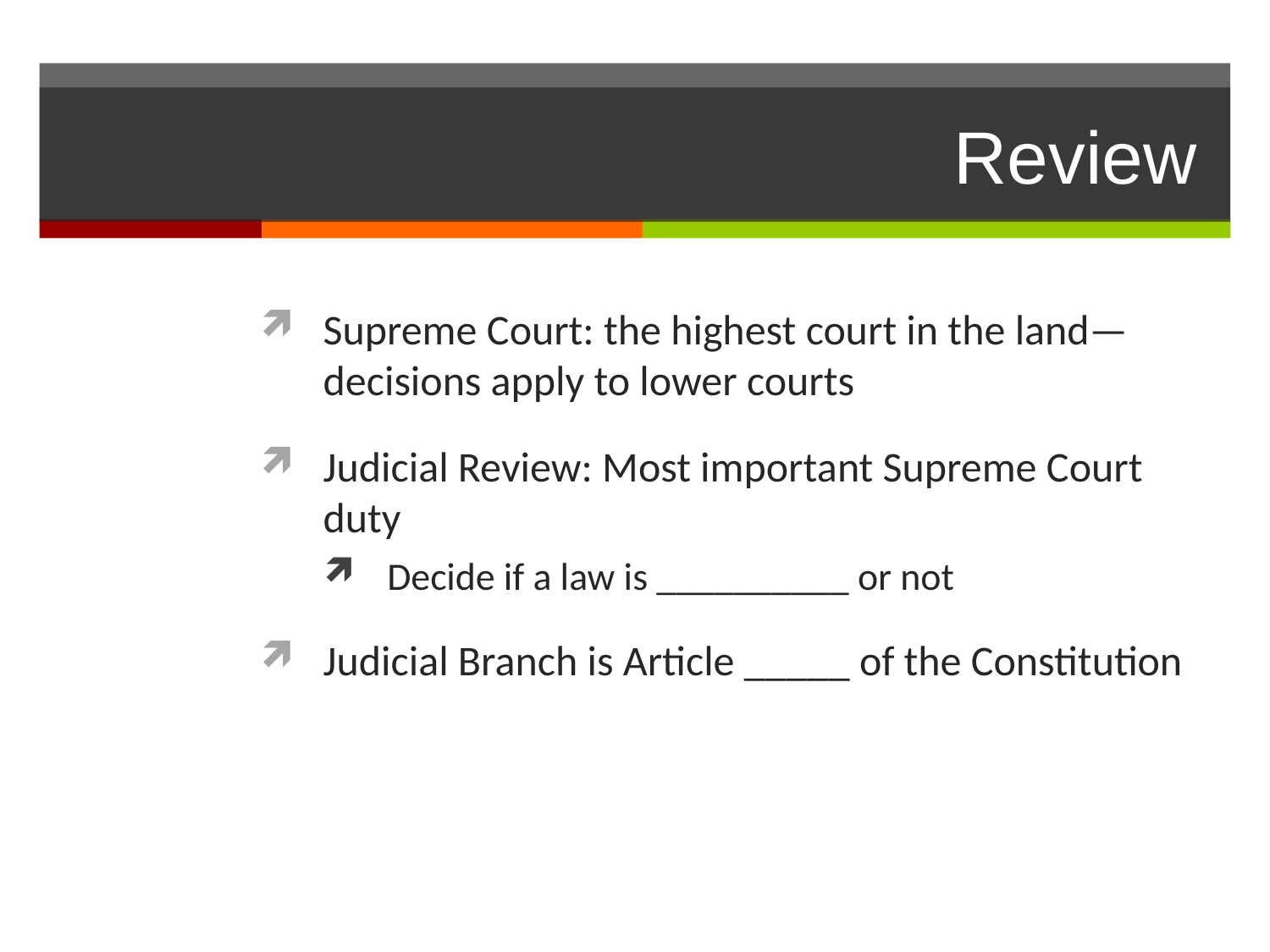

# Review
Supreme Court: the highest court in the land—decisions apply to lower courts
Judicial Review: Most important Supreme Court duty
Decide if a law is __________ or not
Judicial Branch is Article _____ of the Constitution